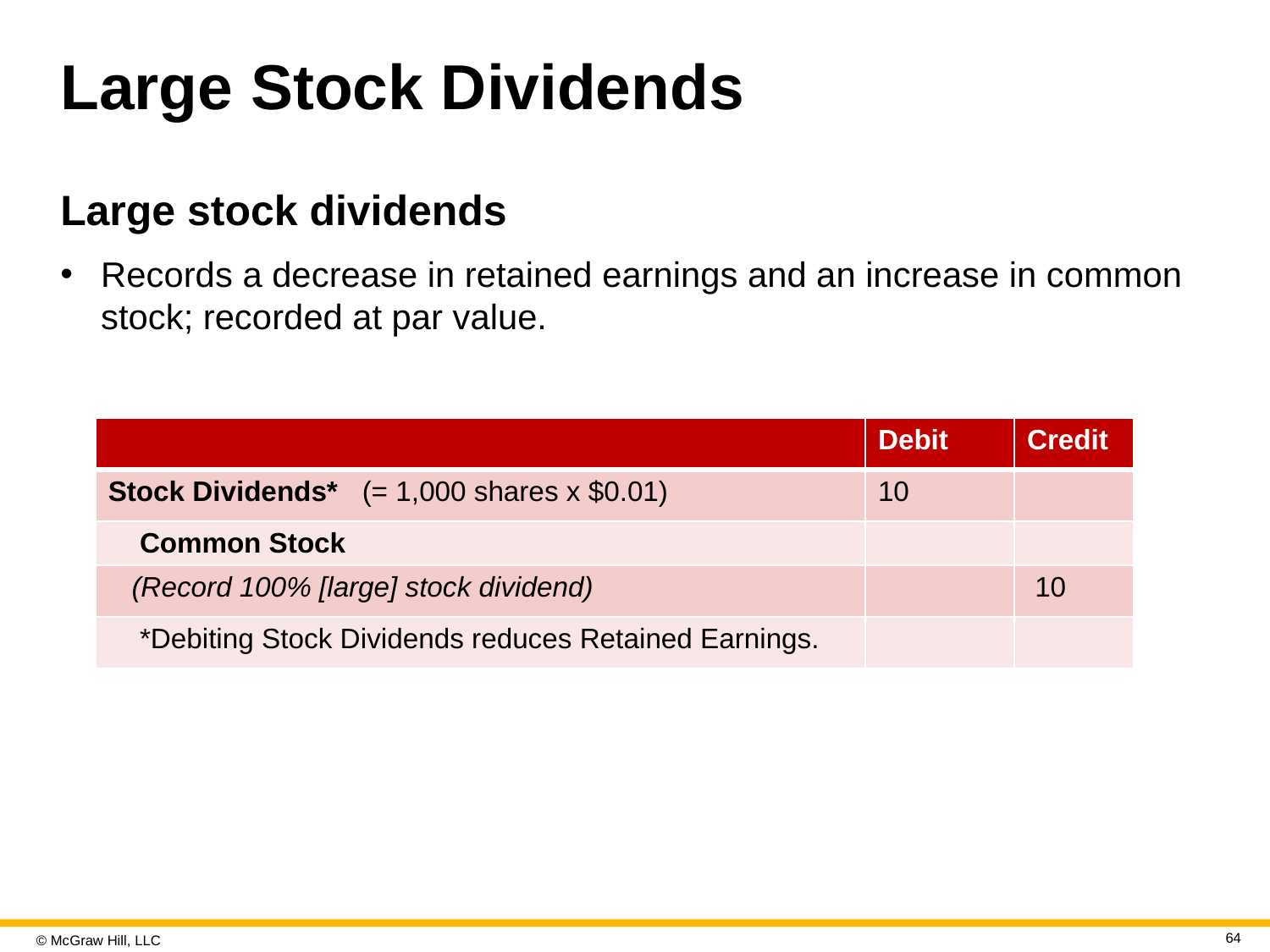

# Large Stock Dividends
Large stock dividends
Records a decrease in retained earnings and an increase in common stock; recorded at par value.
|  | Debit | Credit |
| --- | --- | --- |
| Stock Dividends\* (= 1,000 shares x $0.01) | 10 |  |
| Common Stock |  |  |
| (Record 100% [large] stock dividend) |  | 10 |
| \*Debiting Stock Dividends reduces Retained Earnings. |  |  |
64